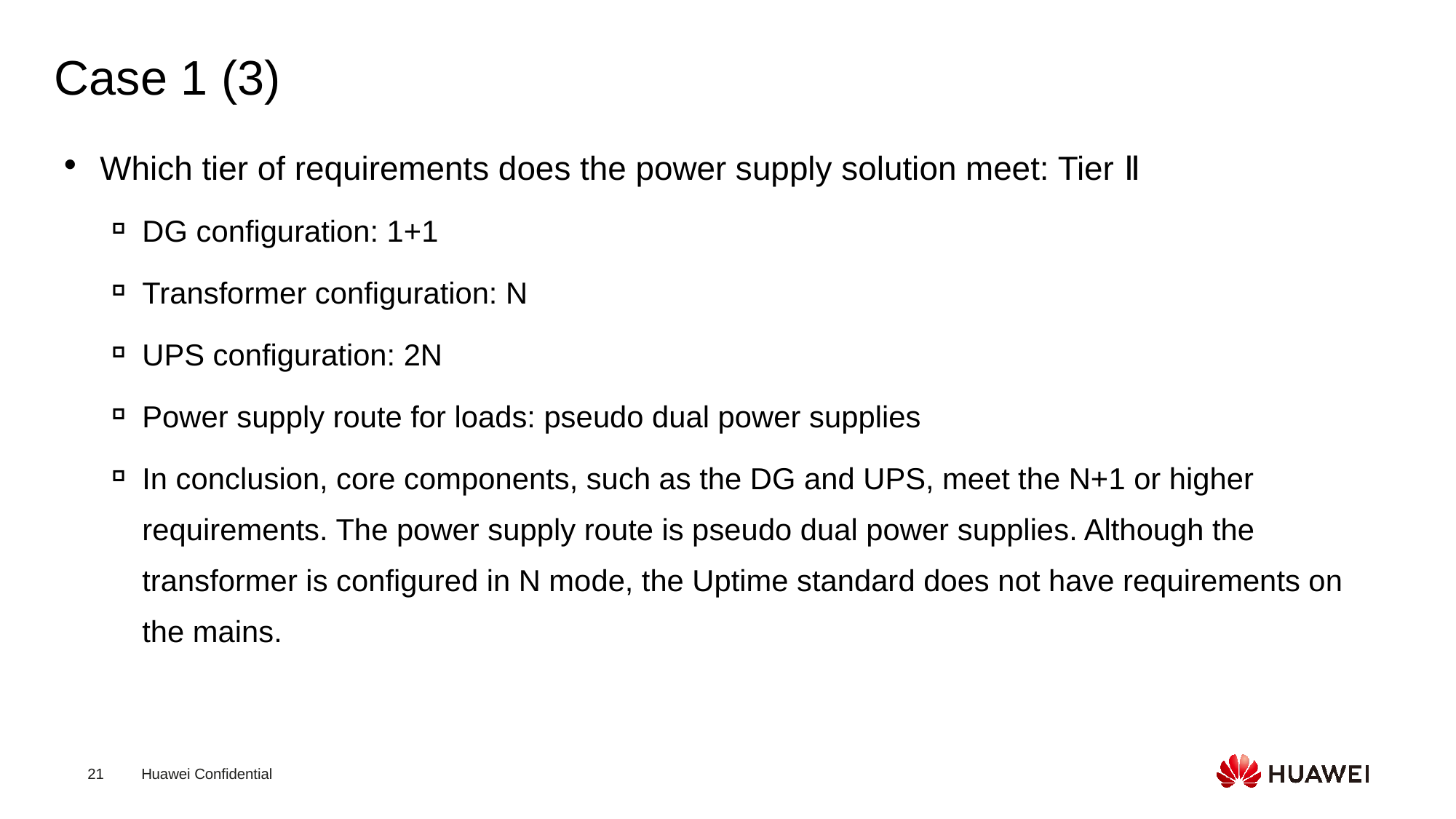

# Case 1 (3)
Which tier of requirements does the power supply solution meet: Tier Ⅱ
DG configuration: 1+1
Transformer configuration: N
UPS configuration: 2N
Power supply route for loads: pseudo dual power supplies
In conclusion, core components, such as the DG and UPS, meet the N+1 or higher requirements. The power supply route is pseudo dual power supplies. Although the transformer is configured in N mode, the Uptime standard does not have requirements on the mains.